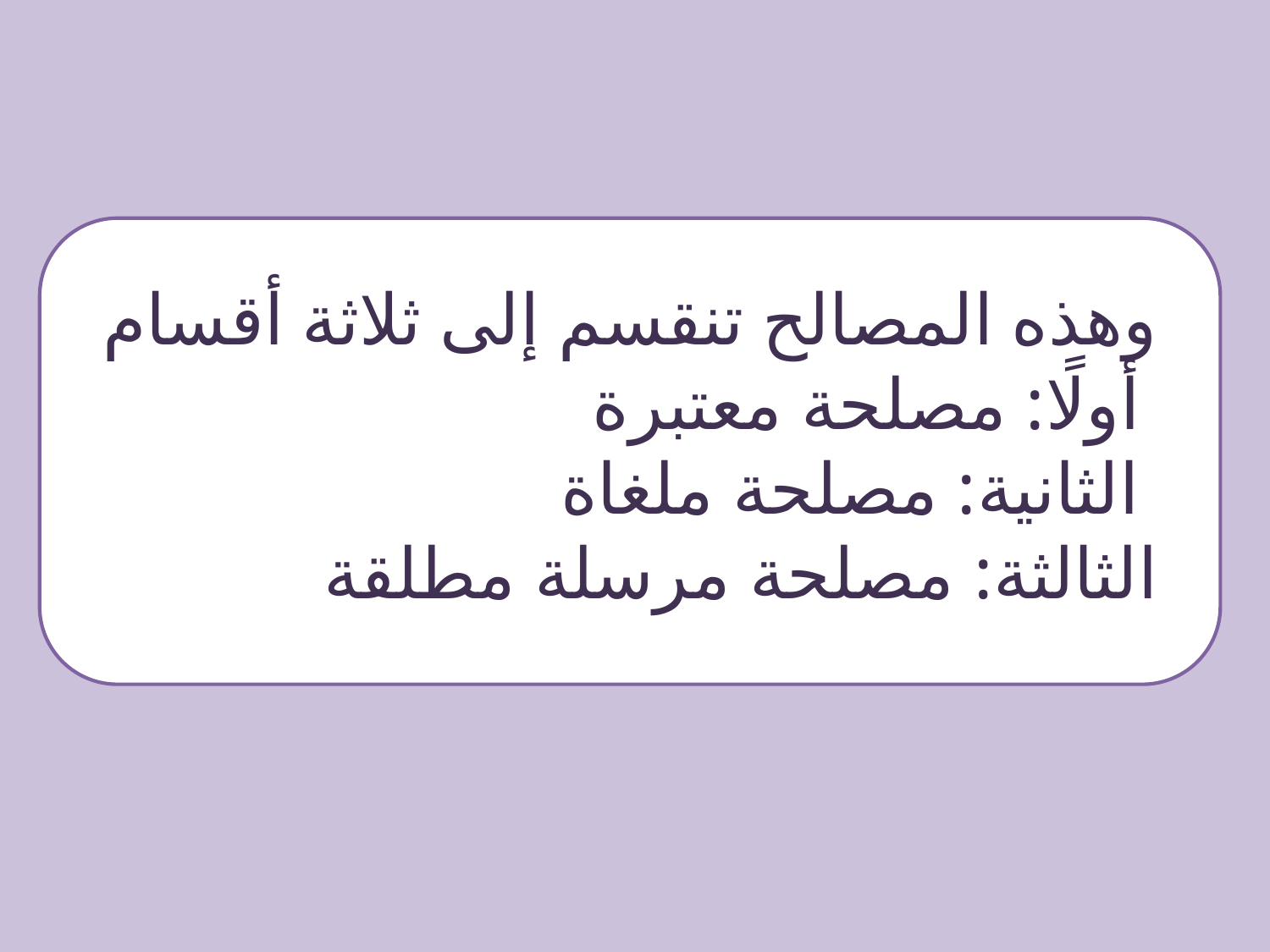

وهذه المصالح تنقسم إلى ثلاثة أقسام
 أولًا: مصلحة معتبرة
 الثانية: مصلحة ملغاة
الثالثة: مصلحة مرسلة مطلقة